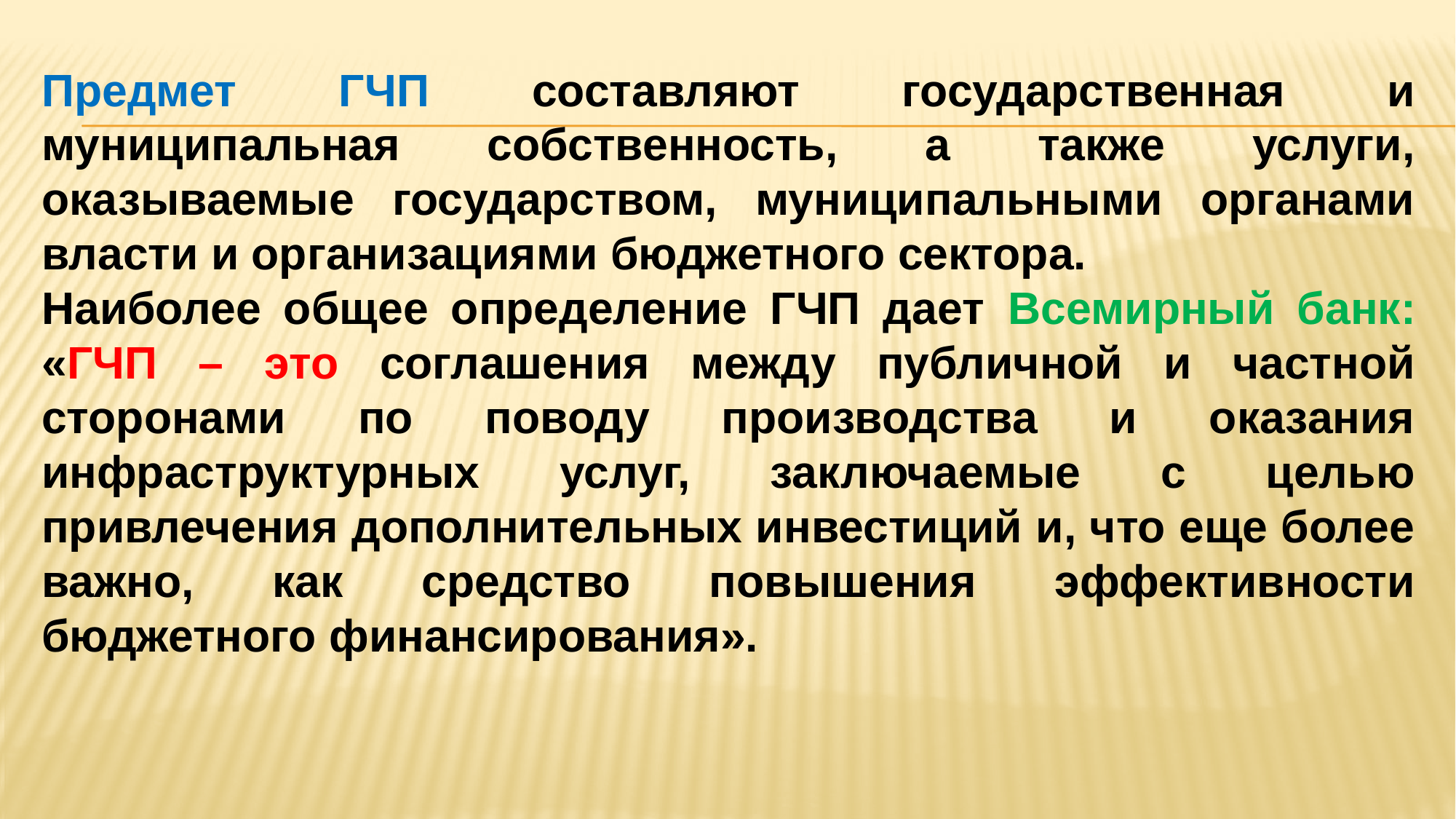

Предмет ГЧП составляют государственная и муниципальная собственность, а также услуги, оказываемые государством, муниципальными органами власти и организациями бюджетного сектора.
Наиболее общее определение ГЧП дает Всемирный банк: «ГЧП – это соглашения между публичной и частной сторонами по поводу производства и оказания инфраструктурных услуг, заключаемые с целью привлечения дополнительных инвестиций и, что еще более важно, как средство повышения эффективности бюджетного финансирования».